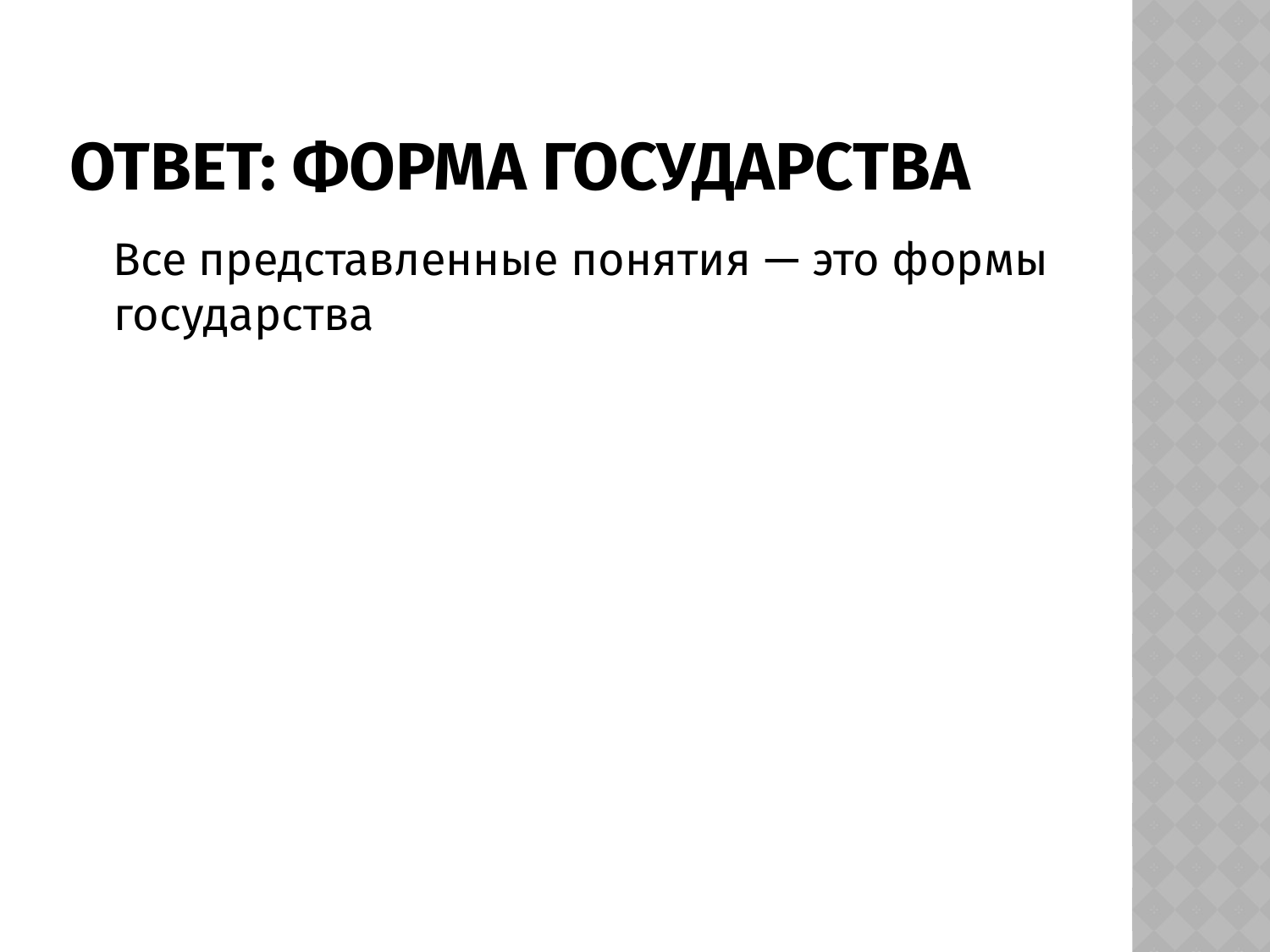

# Ответ: форма государства
   Все представленные понятия  — это формы государства